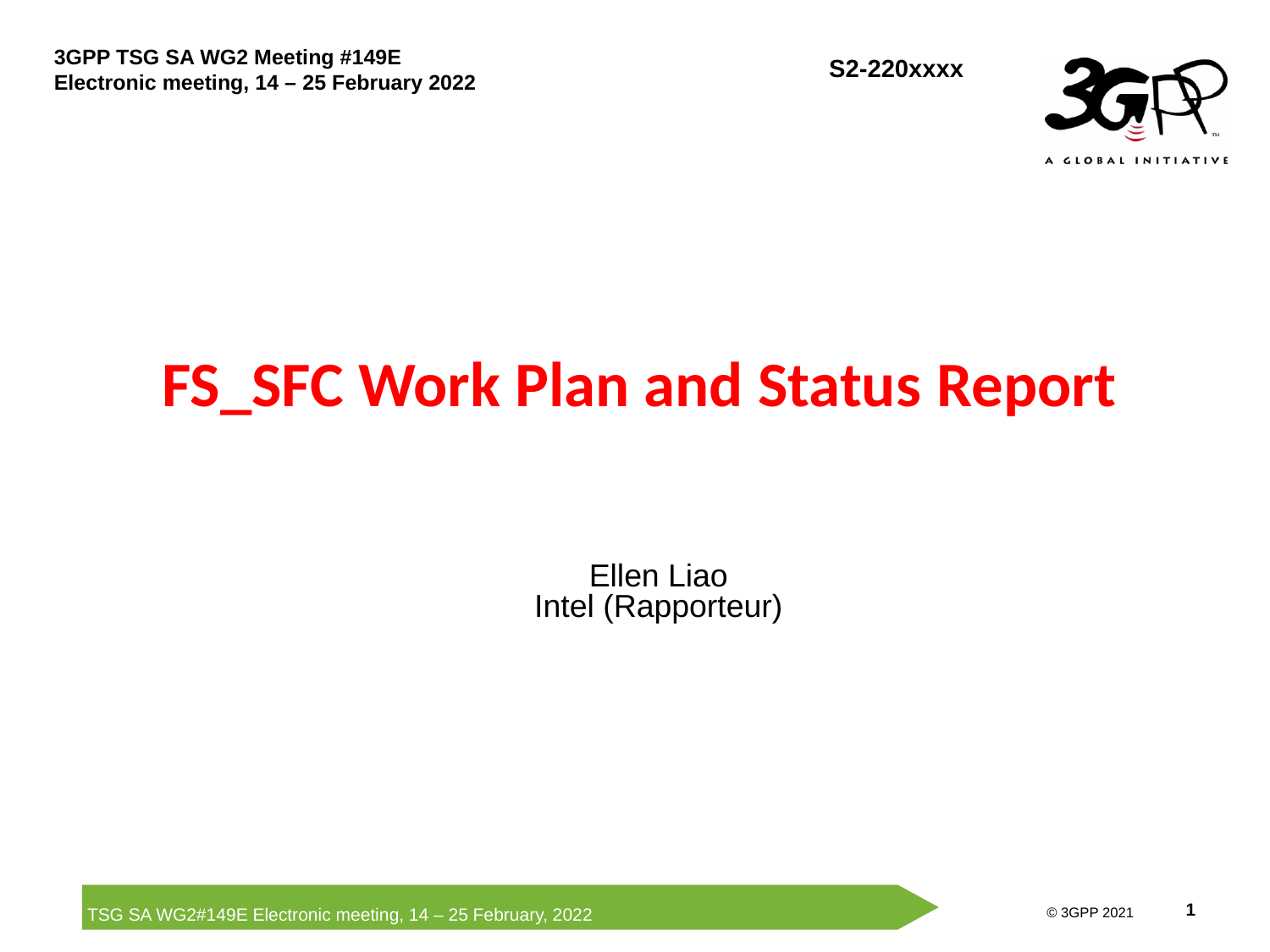

# FS_SFC Work Plan and Status Report
Ellen Liao
Intel (Rapporteur)